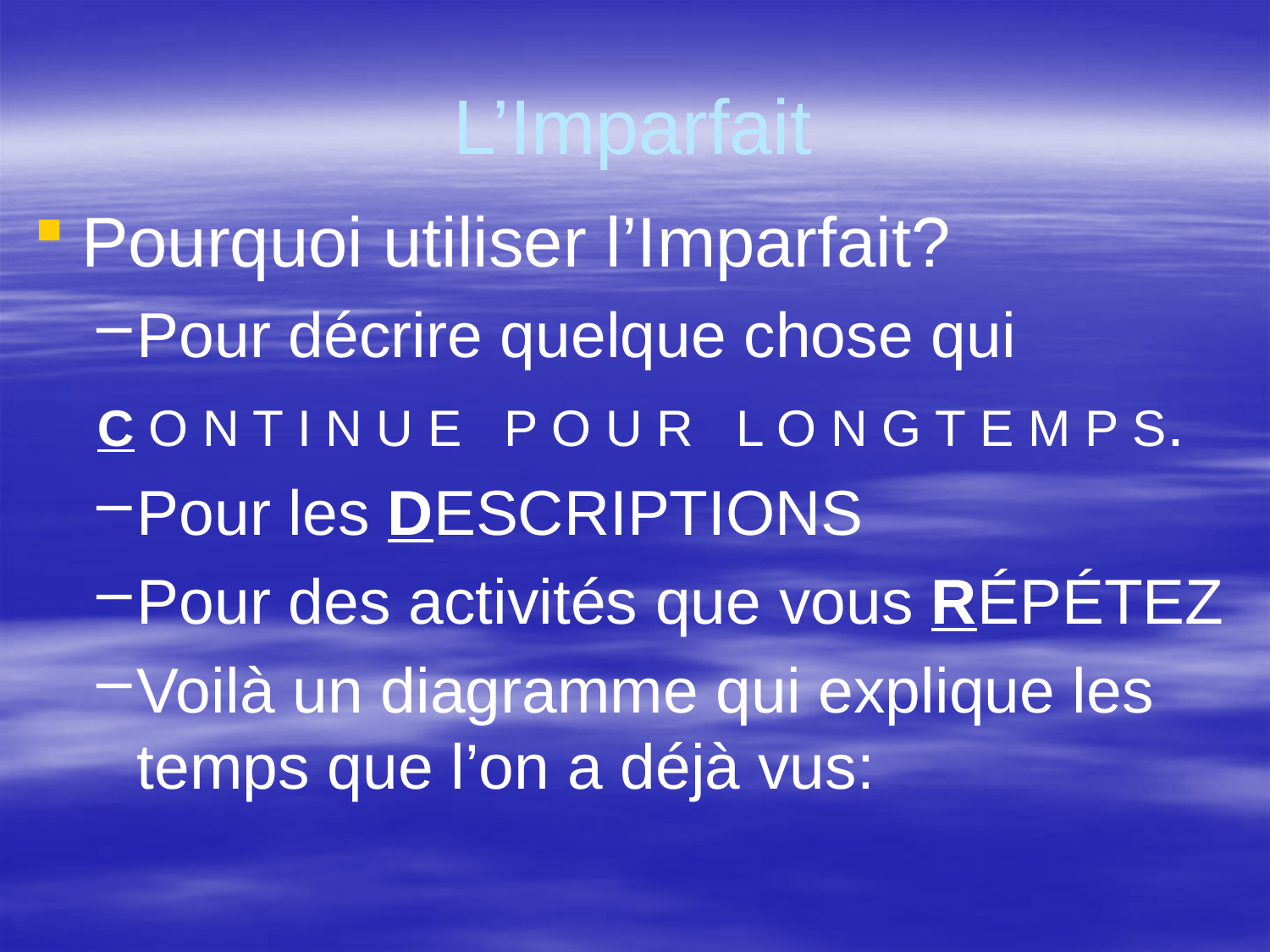

# L’Imparfait
Pourquoi utiliser l’Imparfait?
Pour décrire quelque chose qui
C O N T I N U E   P O U R   L O N G T E M P S.
Pour les DESCRIPTIONS
Pour des activités que vous RÉPÉTEZ
Voilà un diagramme qui explique les temps que l’on a déjà vus: